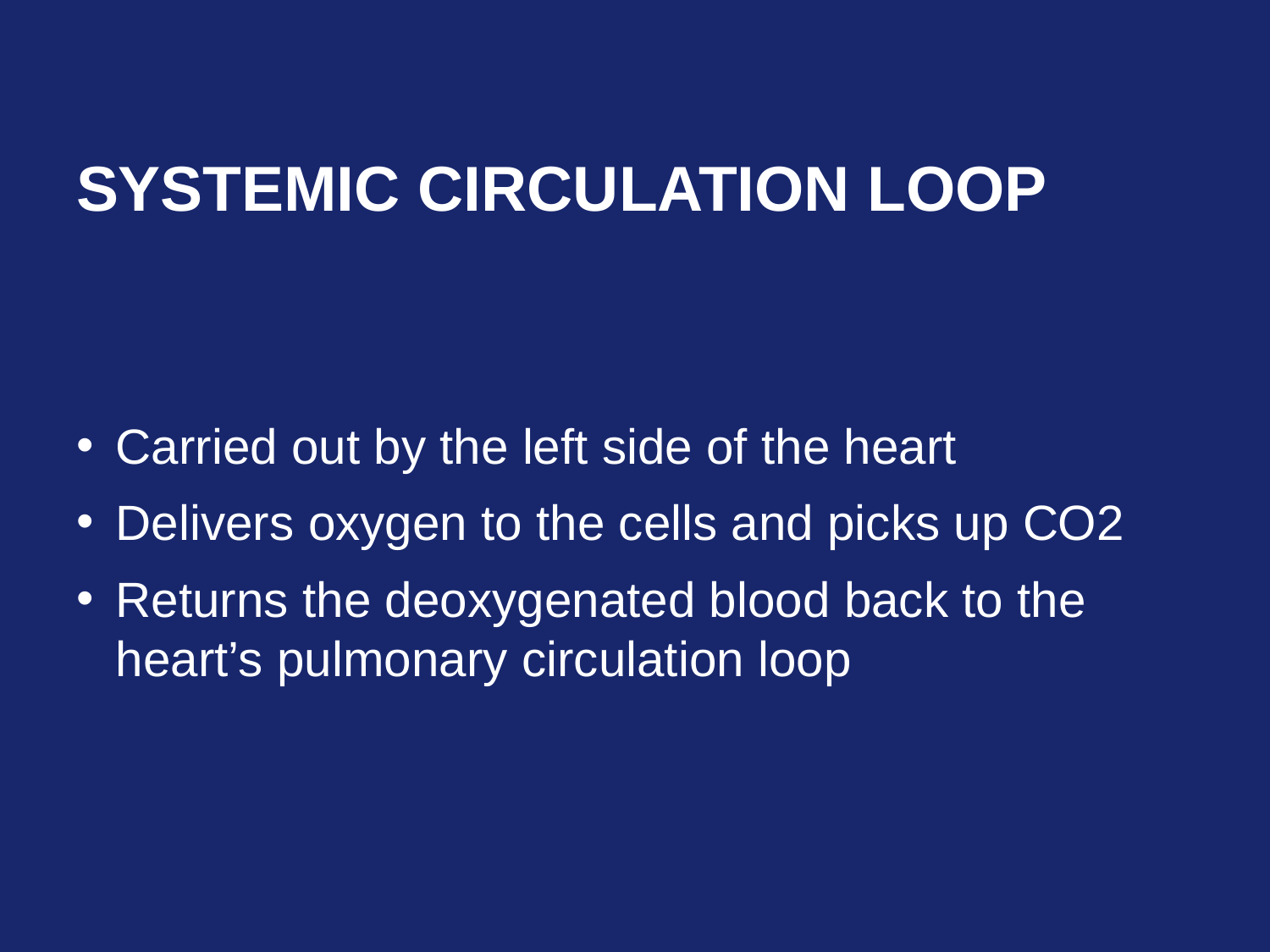

# Systemic circulation loop
Carried out by the left side of the heart
Delivers oxygen to the cells and picks up CO2
Returns the deoxygenated blood back to the heart’s pulmonary circulation loop